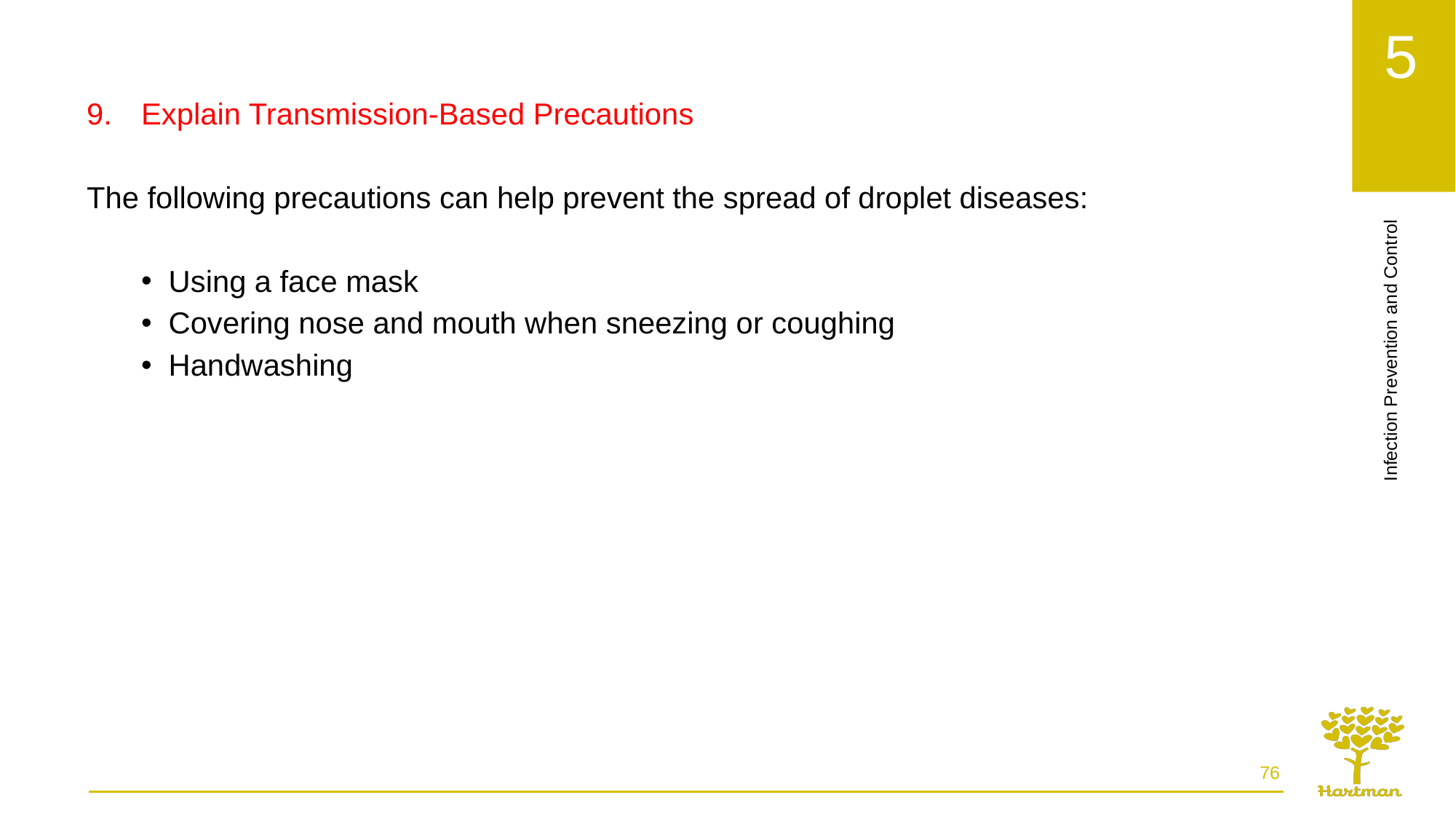

Explain Transmission-Based Precautions

The following precautions can help prevent the spread of droplet diseases:

Using a face mask
Covering nose and mouth when sneezing or coughing
Handwashing

76